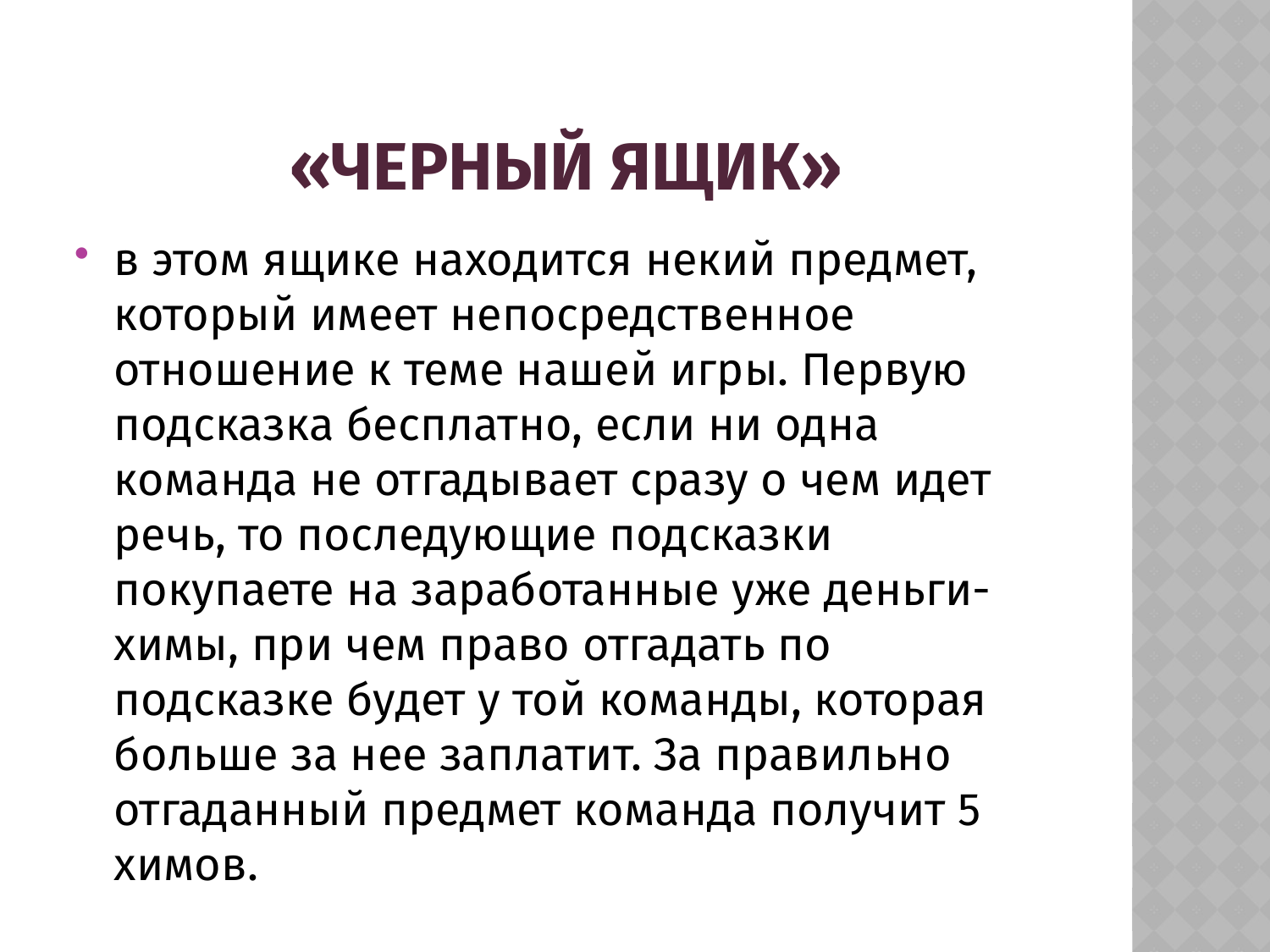

# «Черный ящик»
в этом ящике находится некий предмет,  который имеет непосредственное отношение к теме нашей игры. Первую подсказка бесплатно, если ни одна команда не отгадывает сразу о чем идет речь, то последующие подсказки  покупаете на заработанные уже деньги-химы, при чем право отгадать по подсказке будет у той команды, которая больше за нее заплатит. За правильно отгаданный предмет команда получит 5 химов.